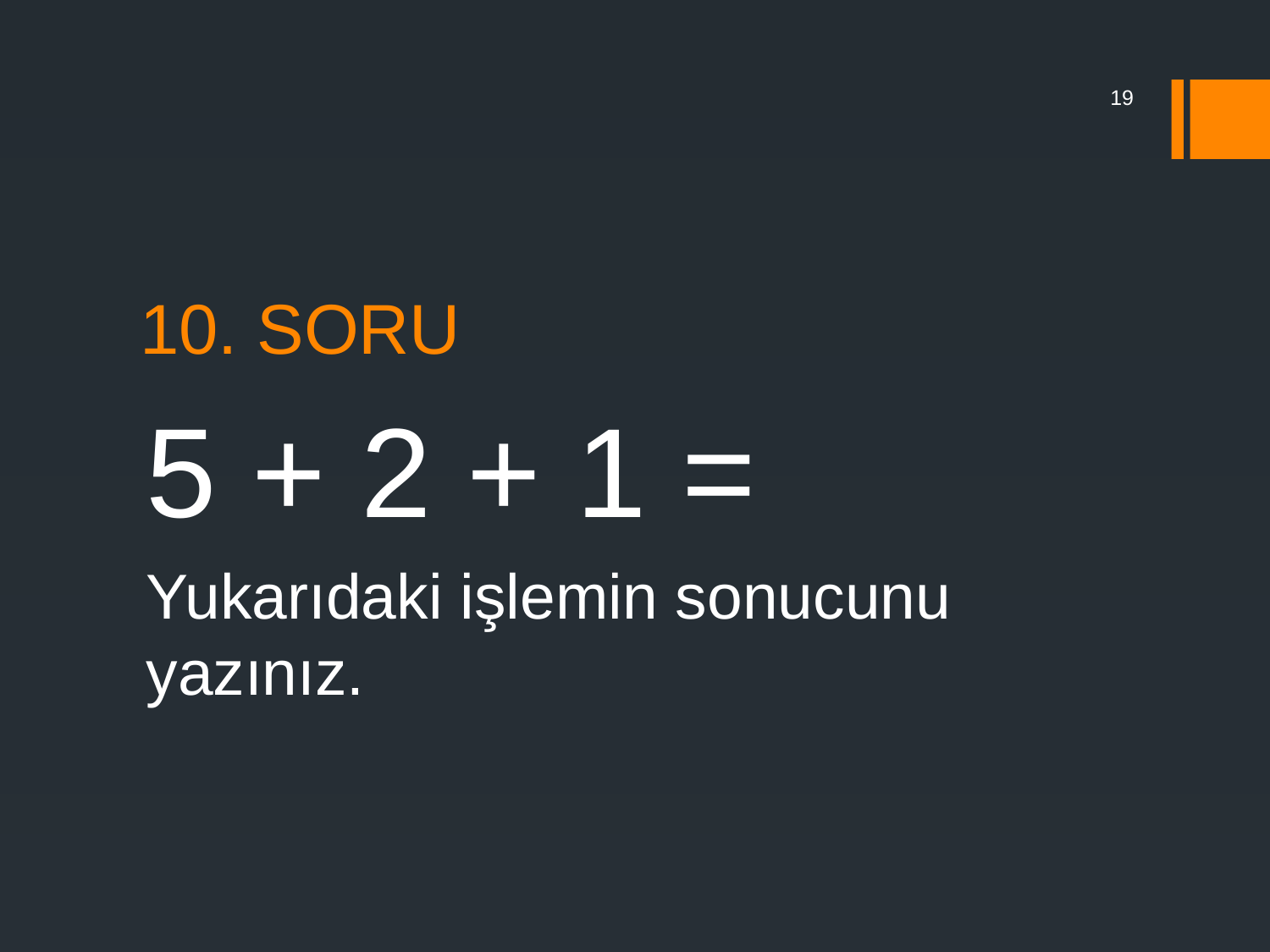

19

# 10. SORU
5 + 2 + 1 =
Yukarıdaki işlemin sonucunu yazınız.